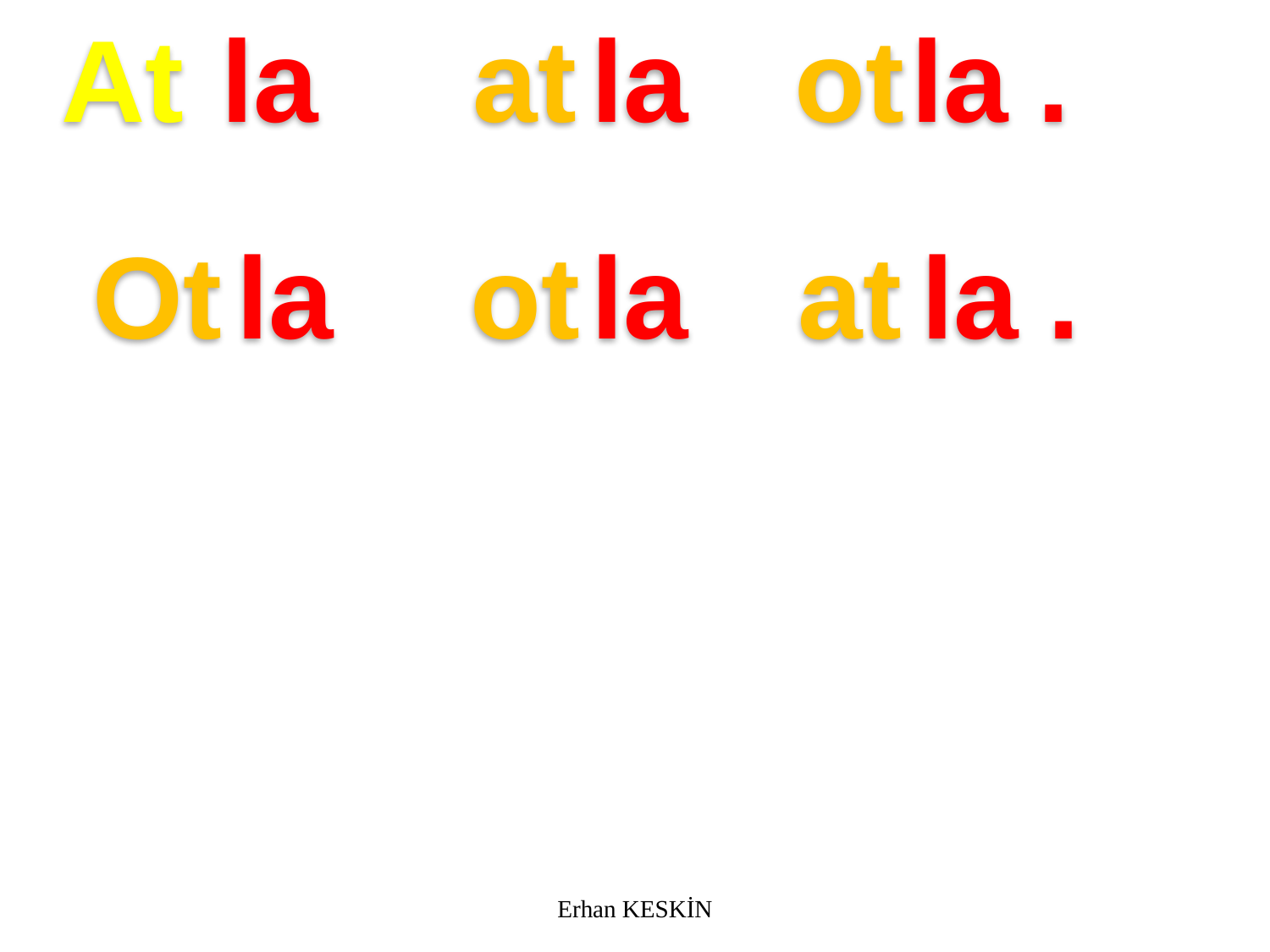

At
la
at
la
ot
la
.
Ot
la
ot
la
at
la
.
Erhan KESKİN